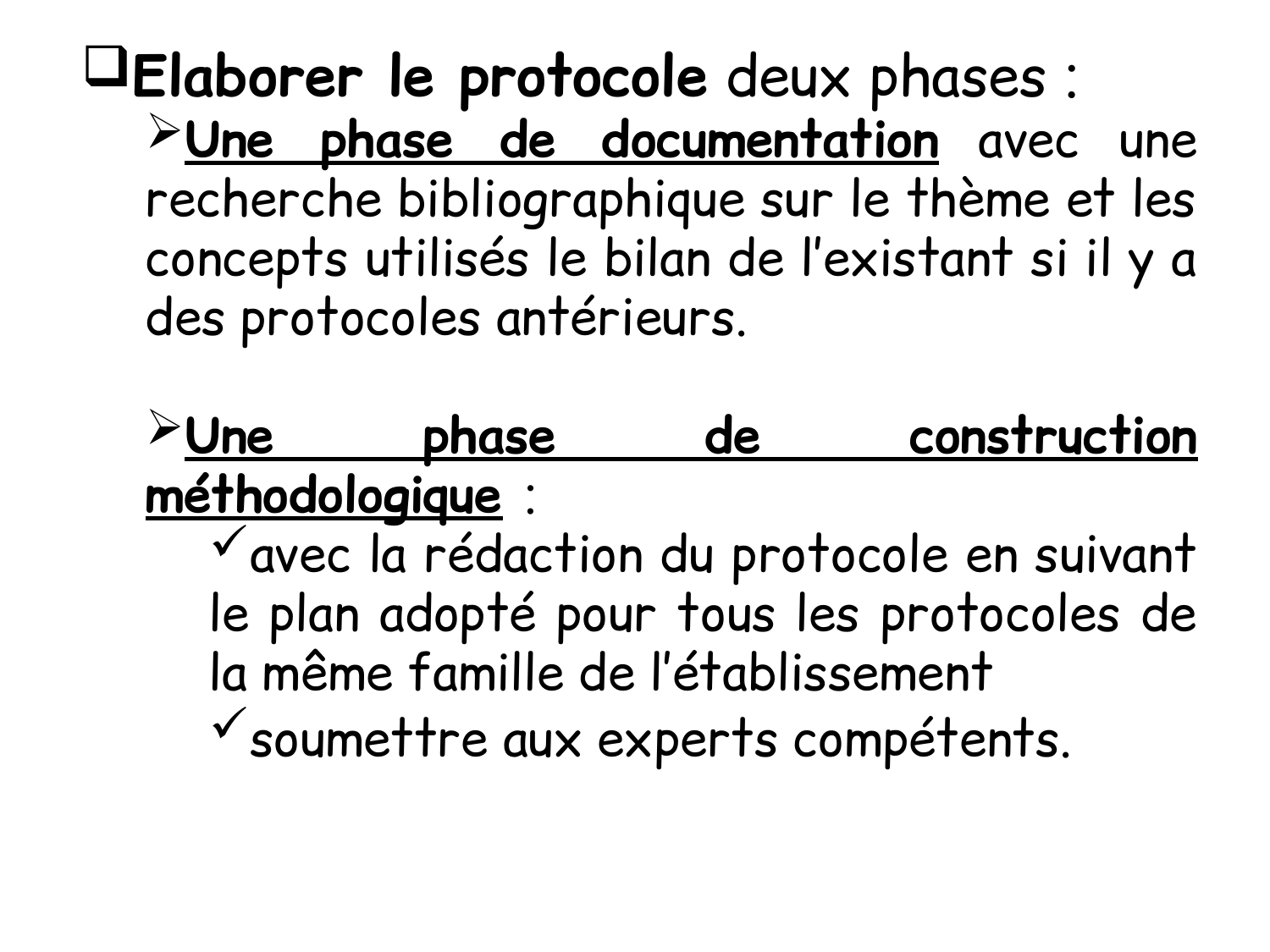

Elaborer le protocole deux phases :
Une phase de documentation avec une recherche bibliographique sur le thème et les concepts utilisés le bilan de l’existant si il y a des protocoles antérieurs.

Une phase de construction méthodologique :
avec la rédaction du protocole en suivant le plan adopté pour tous les protocoles de la même famille de l’établissement
soumettre aux experts compétents.